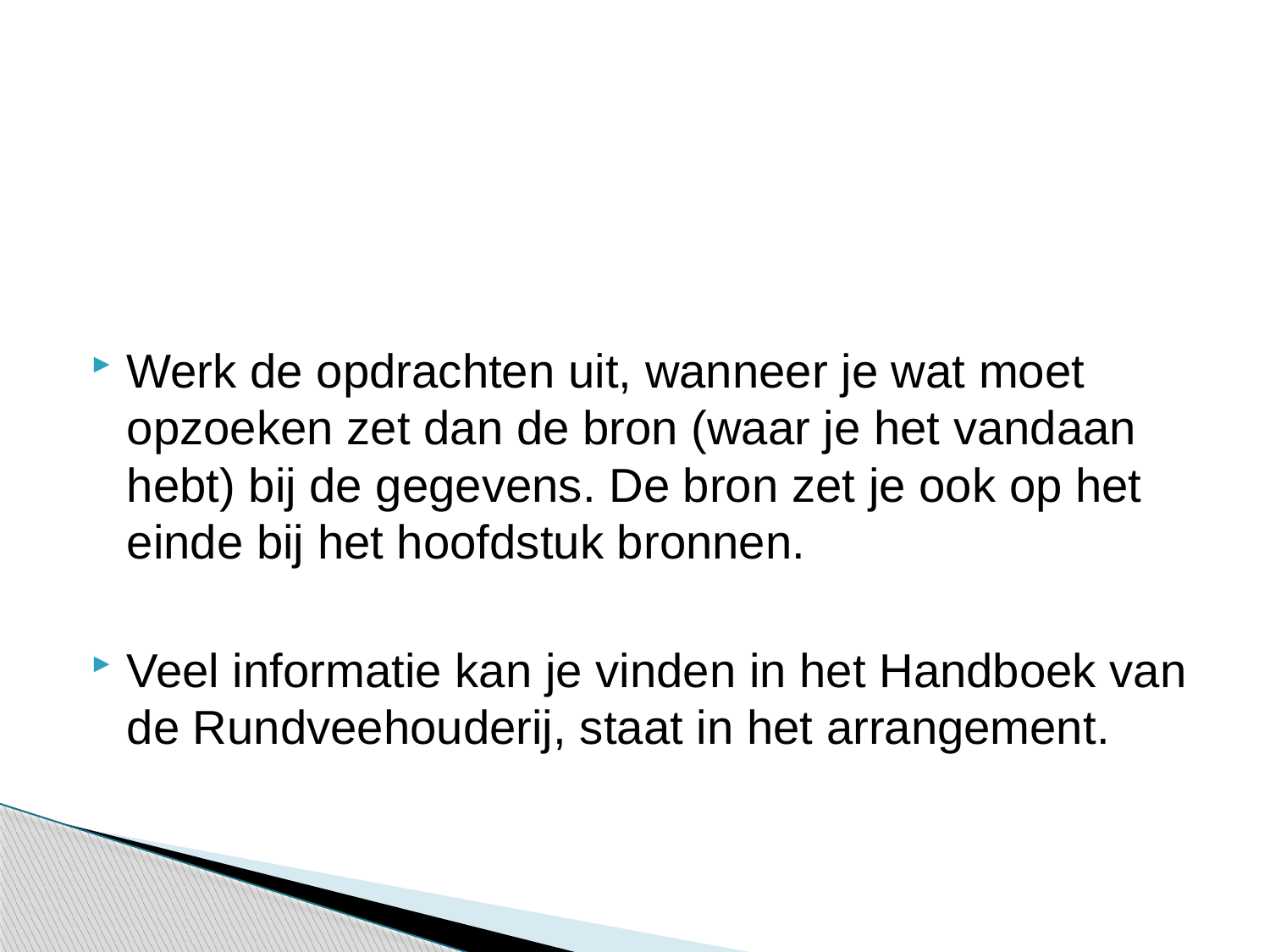

#

Werk de opdrachten uit, wanneer je wat moet opzoeken zet dan de bron (waar je het vandaan hebt) bij de gegevens. De bron zet je ook op het einde bij het hoofdstuk bronnen.

Veel informatie kan je vinden in het Handboek van de Rundveehouderij, staat in het arrangement.